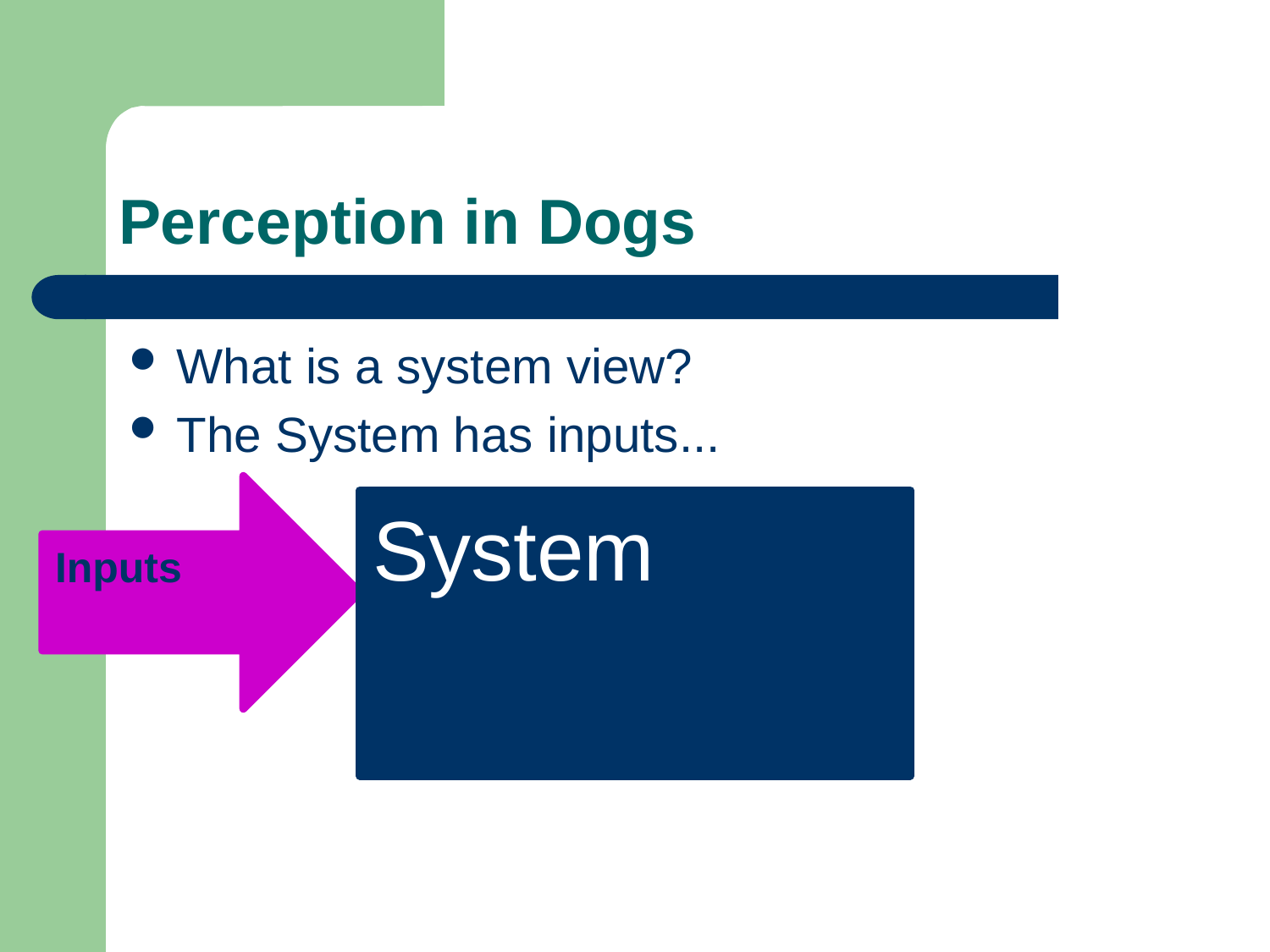

# Perception in Dogs
What is a system view?
The System has inputs...
Inputs
System